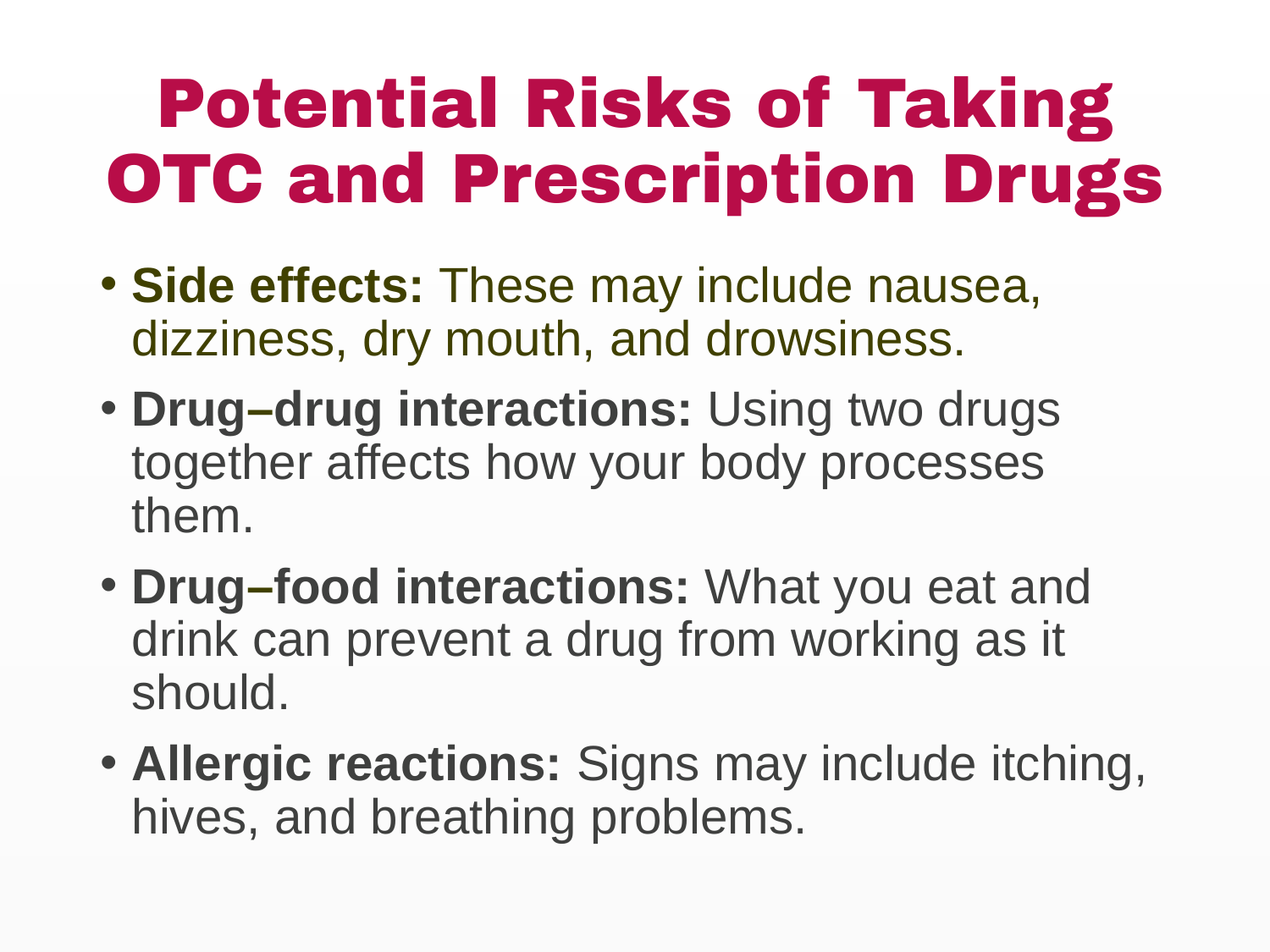

# Potential Risks of Taking OTC and Prescription Drugs
Side effects: These may include nausea, dizziness, dry mouth, and drowsiness.
Drug–drug interactions: Using two drugs together affects how your body processes them.
Drug–food interactions: What you eat and drink can prevent a drug from working as it should.
Allergic reactions: Signs may include itching, hives, and breathing problems.